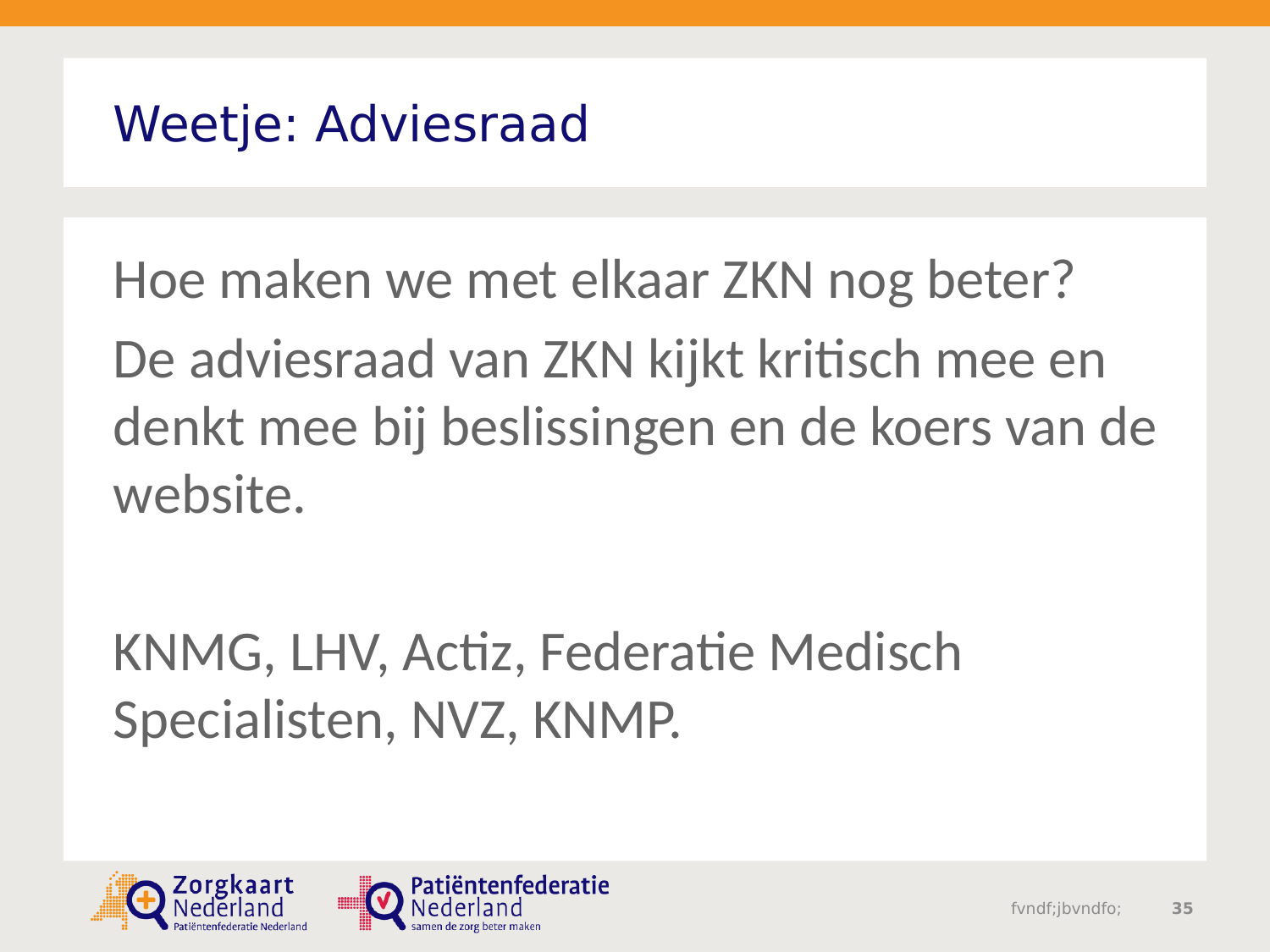

# Weetje: Adviesraad
Hoe maken we met elkaar ZKN nog beter?
De adviesraad van ZKN kijkt kritisch mee en denkt mee bij beslissingen en de koers van de website.

KNMG, LHV, Actiz, Federatie Medisch Specialisten, NVZ, KNMP.
fvndf;jbvndfo;
35